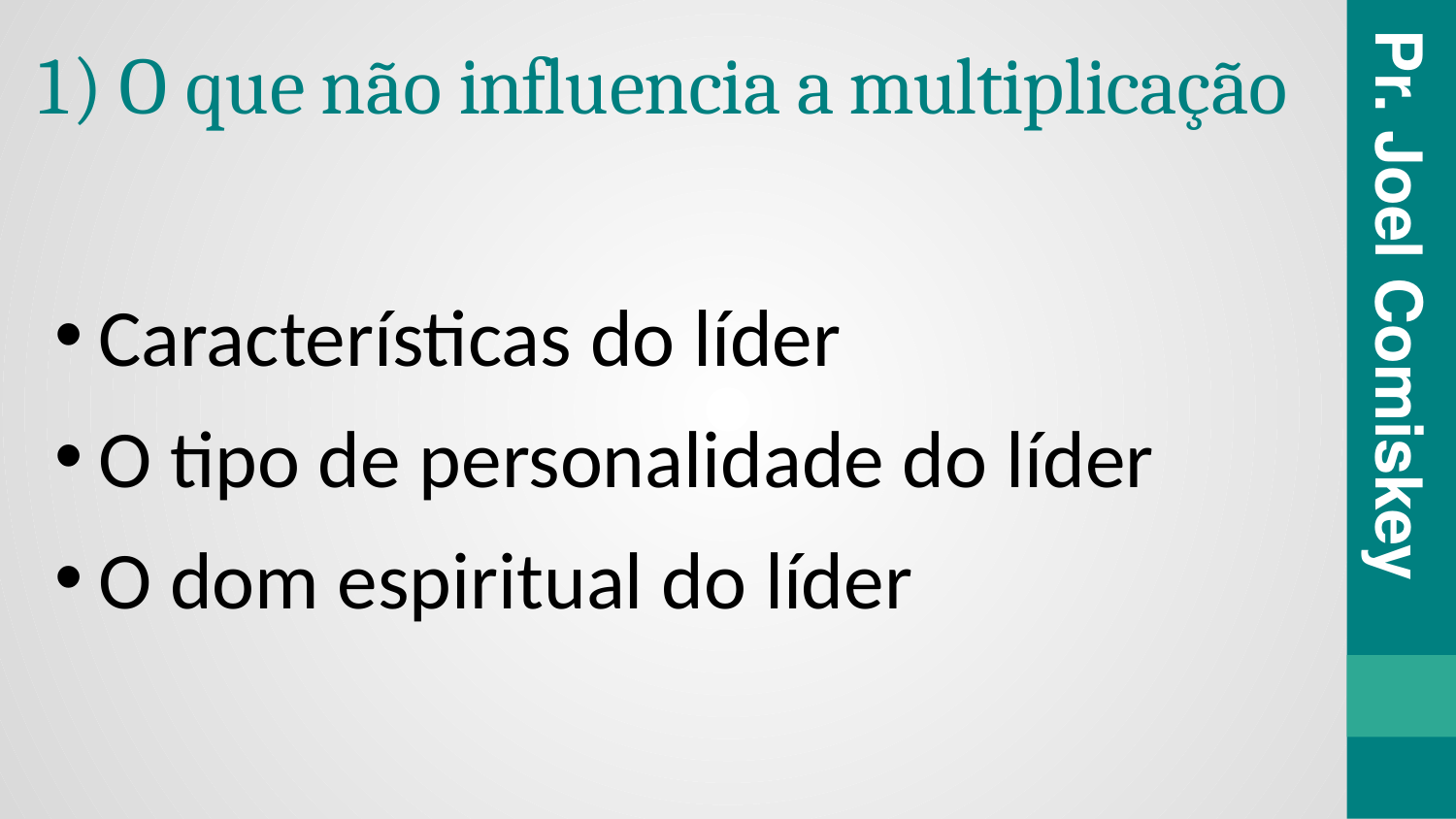

# 1) O que não influencia a multiplicação
Características do líder
O tipo de personalidade do líder
O dom espiritual do líder
Pr. Joel Comiskey